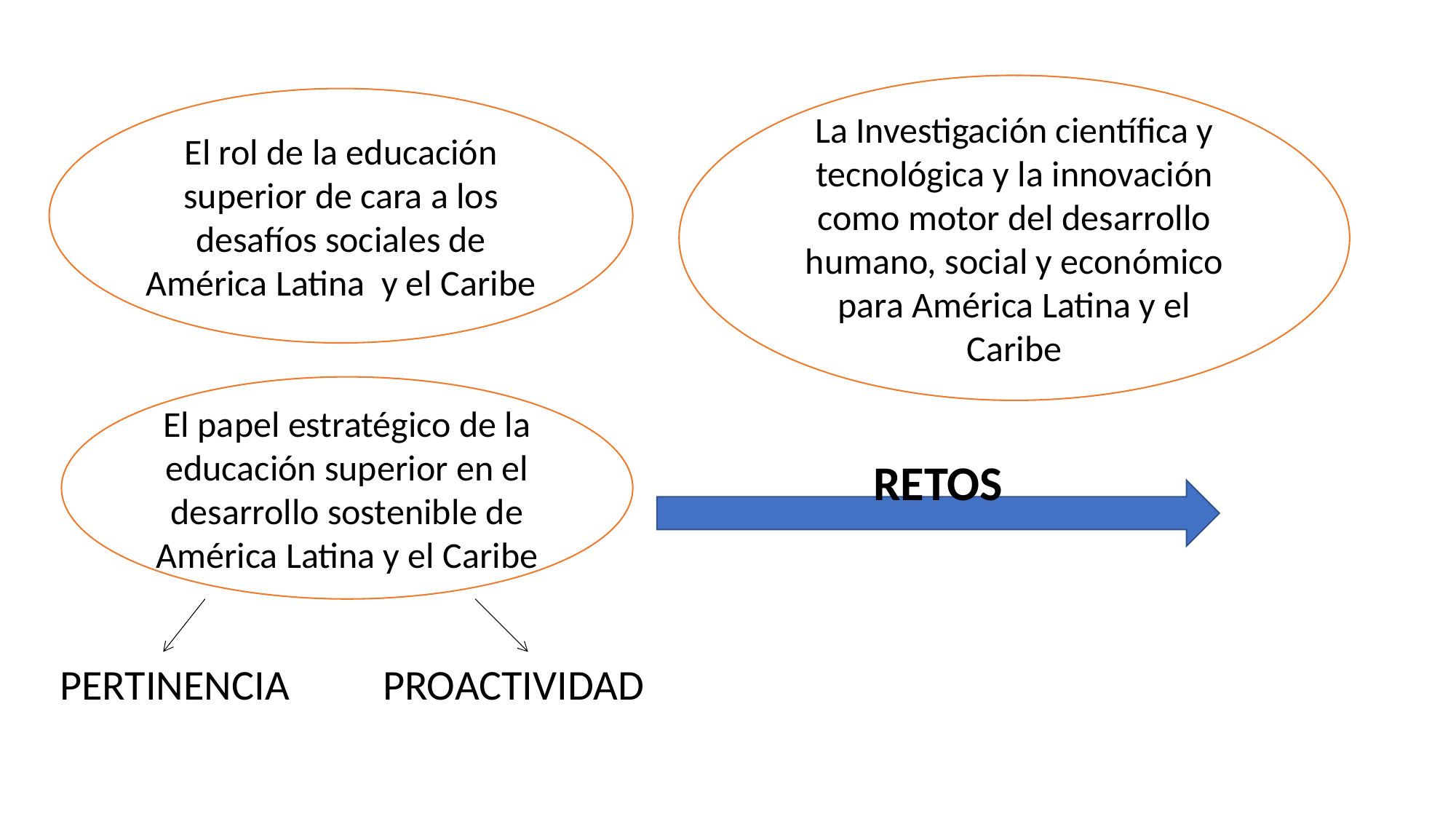

La Investigación científica y tecnológica y la innovación como motor del desarrollo humano, social y económico para América Latina y el Caribe
El rol de la educación superior de cara a los desafíos sociales de América Latina  y el Caribe
El papel estratégico de la educación superior en el desarrollo sostenible de América Latina y el Caribe
RETOS

PERTINENCIA
PROACTIVIDAD